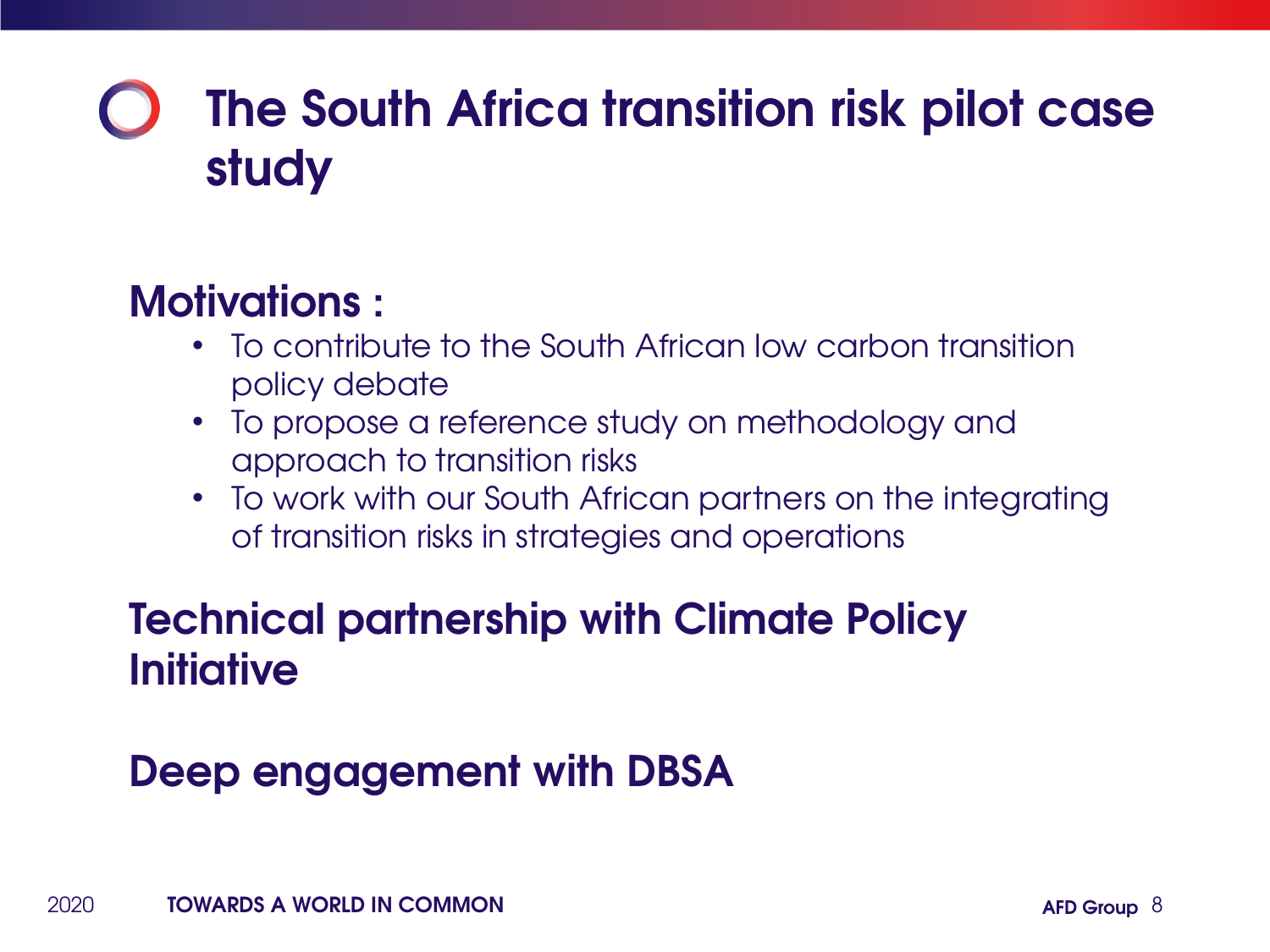

# The South Africa transition risk pilot case study
Motivations :
To contribute to the South African low carbon transition policy debate
To propose a reference study on methodology and approach to transition risks
To work with our South African partners on the integrating of transition risks in strategies and operations

Technical partnership with Climate Policy Initiative

Deep engagement with DBSA

2020
TOWARDS A WORLD IN COMMON